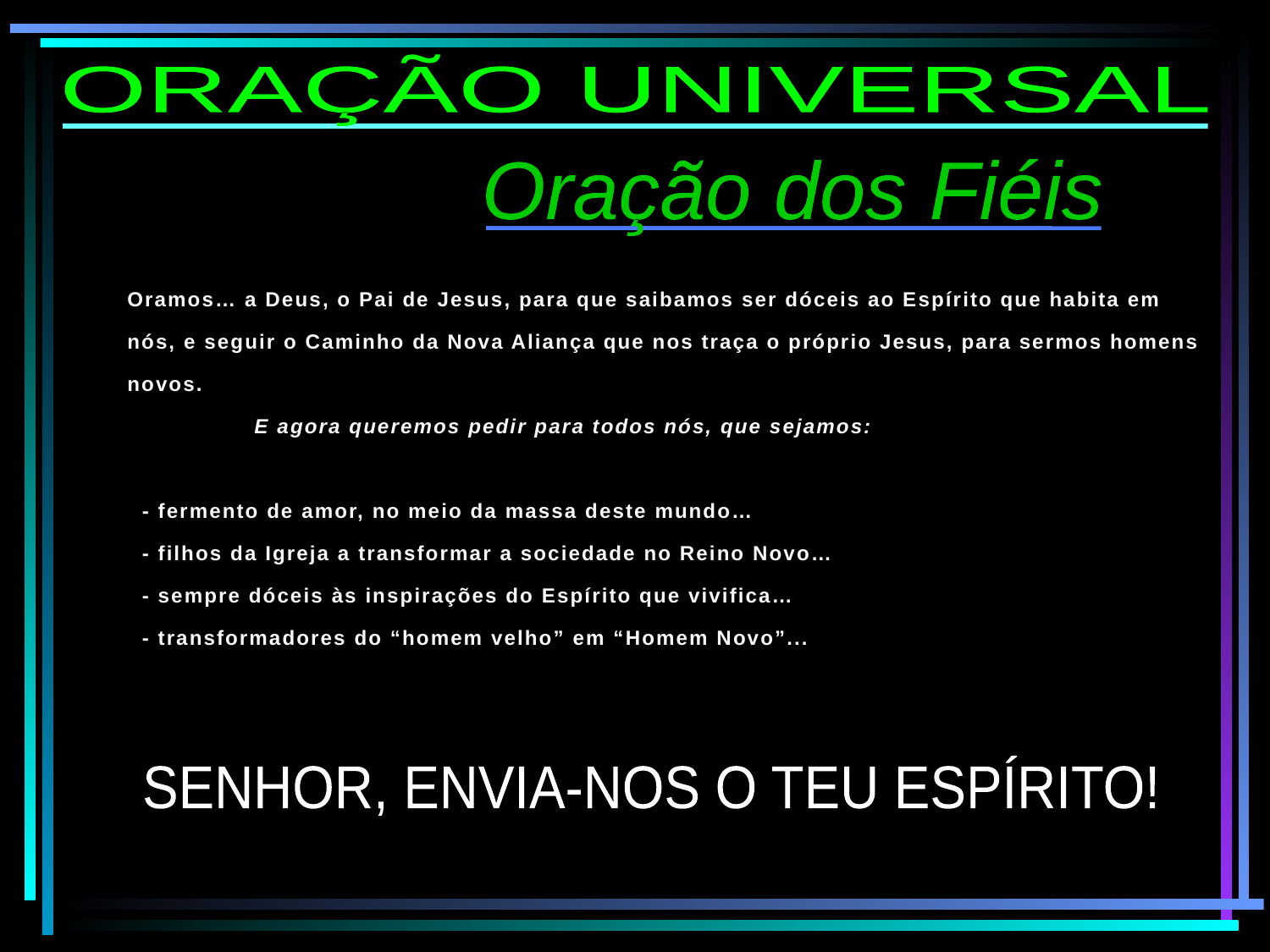

ORAÇÃO UNIVERSAL

Oração dos Fiéis

Oramos… a Deus, o Pai de Jesus, para que saibamos ser dóceis ao Espírito que habita em nós, e seguir o Caminho da Nova Aliança que nos traça o próprio Jesus, para sermos homens novos.
       	E agora queremos pedir para todos nós, que sejamos:

  - fermento de amor, no meio da massa deste mundo…
  - filhos da Igreja a transformar a sociedade no Reino Novo…
  - sempre dóceis às inspirações do Espírito que vivifica…
  - transformadores do “homem velho” em “Homem Novo”...
SENHOR, ENVIA-NOS O TEU ESPÍRITO!